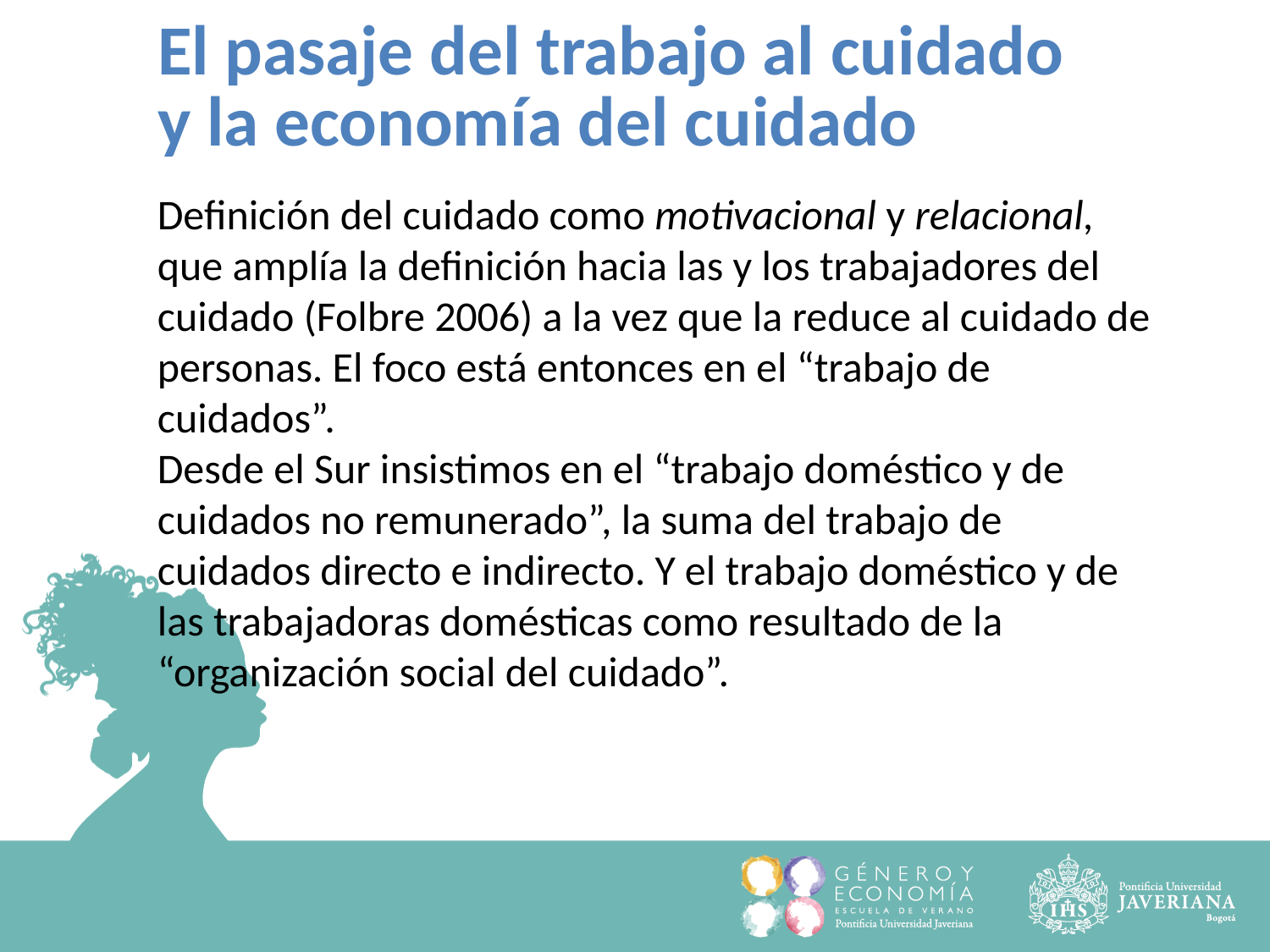

El pasaje del trabajo al cuidado y la economía del cuidado
Definición del cuidado como motivacional y relacional, que amplía la definición hacia las y los trabajadores del cuidado (Folbre 2006) a la vez que la reduce al cuidado de personas. El foco está entonces en el “trabajo de cuidados”.
Desde el Sur insistimos en el “trabajo doméstico y de cuidados no remunerado”, la suma del trabajo de cuidados directo e indirecto. Y el trabajo doméstico y de las trabajadoras domésticas como resultado de la “organización social del cuidado”.